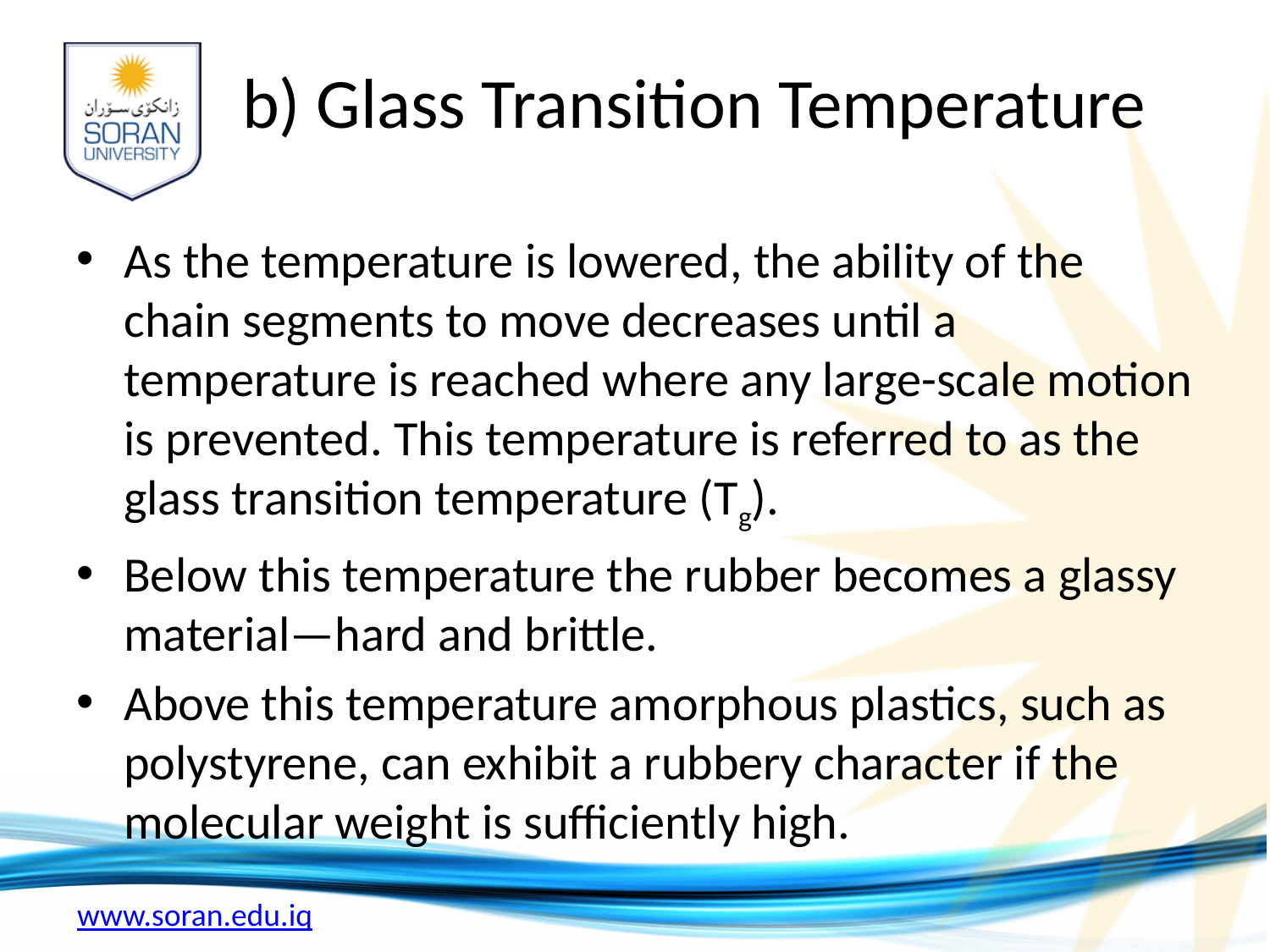

# b) Glass Transition Temperature
As the temperature is lowered, the ability of the chain segments to move decreases until a temperature is reached where any large-scale motion is prevented. This temperature is referred to as the glass transition temperature (Tg).
Below this temperature the rubber becomes a glassy material—hard and brittle.
Above this temperature amorphous plastics, such as polystyrene, can exhibit a rubbery character if the molecular weight is sufficiently high.